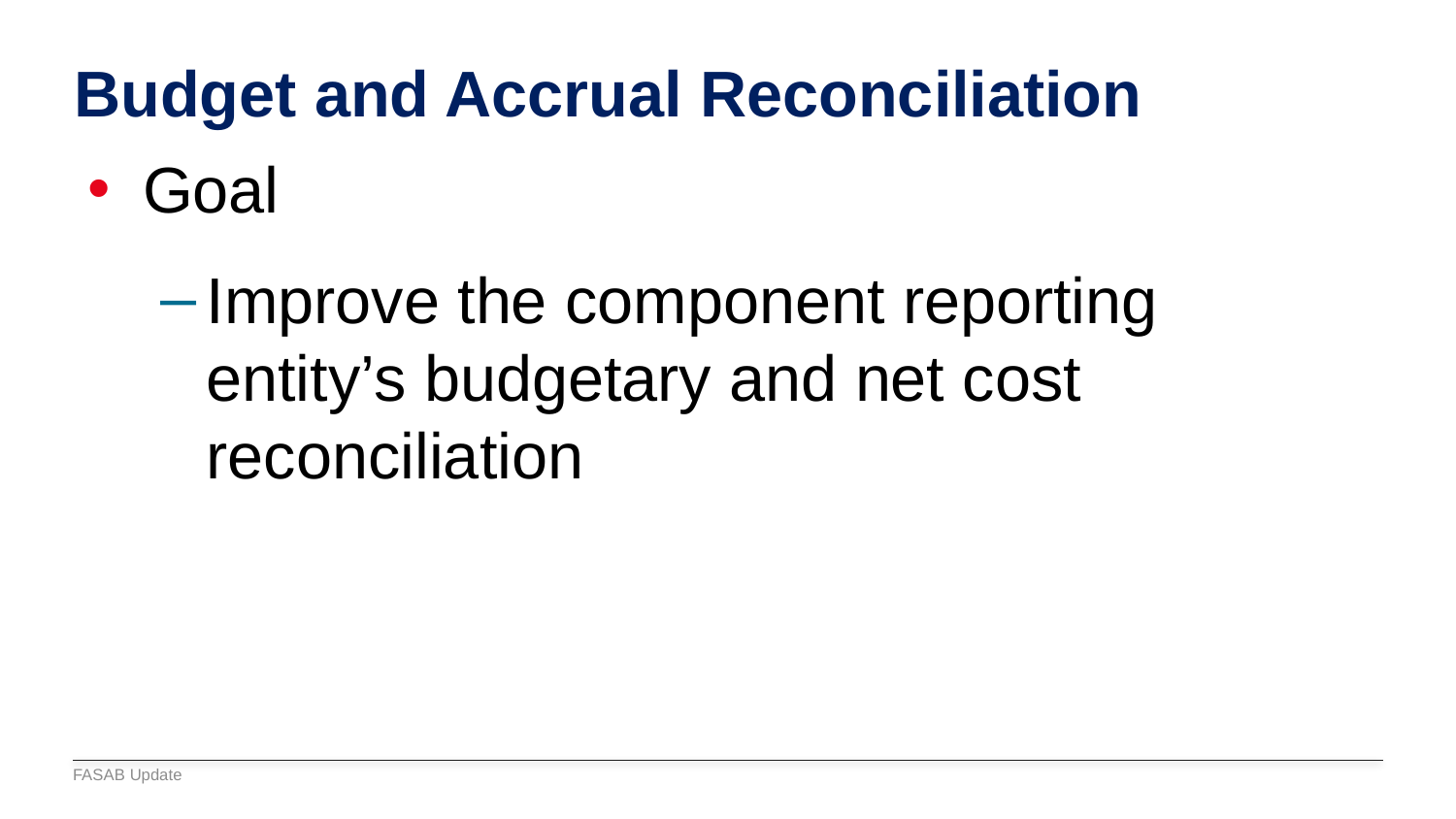

# Budget and Accrual Reconciliation
Goal
Improve the component reporting entity’s budgetary and net cost reconciliation

FASAB Update